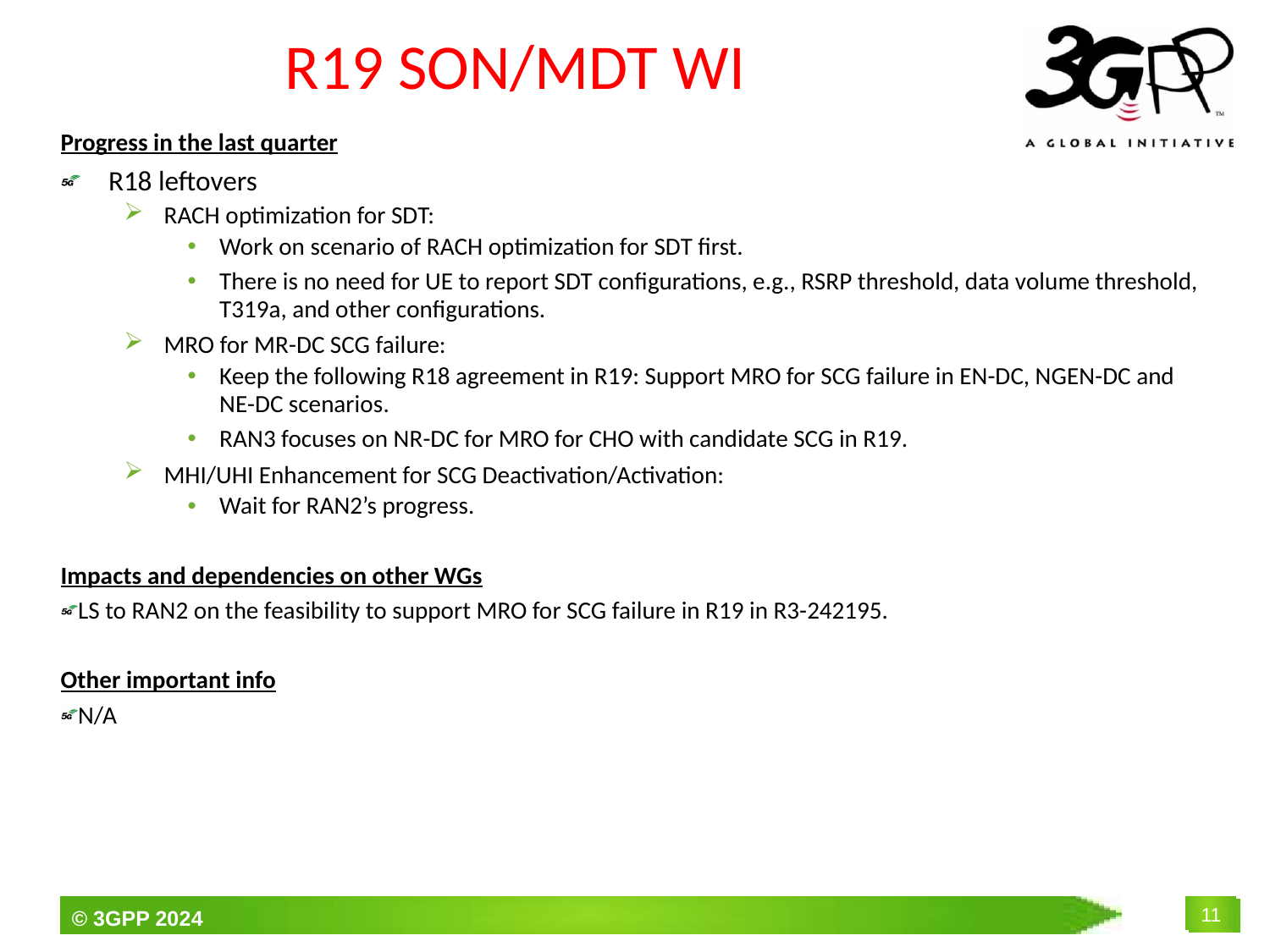

# R19 SON/MDT WI
Progress in the last quarter
R18 leftovers
RACH optimization for SDT:
Work on scenario of RACH optimization for SDT first.
There is no need for UE to report SDT configurations, e.g., RSRP threshold, data volume threshold, T319a, and other configurations.
MRO for MR-DC SCG failure:
Keep the following R18 agreement in R19: Support MRO for SCG failure in EN-DC, NGEN-DC and NE-DC scenarios.
RAN3 focuses on NR-DC for MRO for CHO with candidate SCG in R19.
MHI/UHI Enhancement for SCG Deactivation/Activation:
Wait for RAN2’s progress.

Impacts and dependencies on other WGs
LS to RAN2 on the feasibility to support MRO for SCG failure in R19 in R3-242195.

Other important info
N/A

11